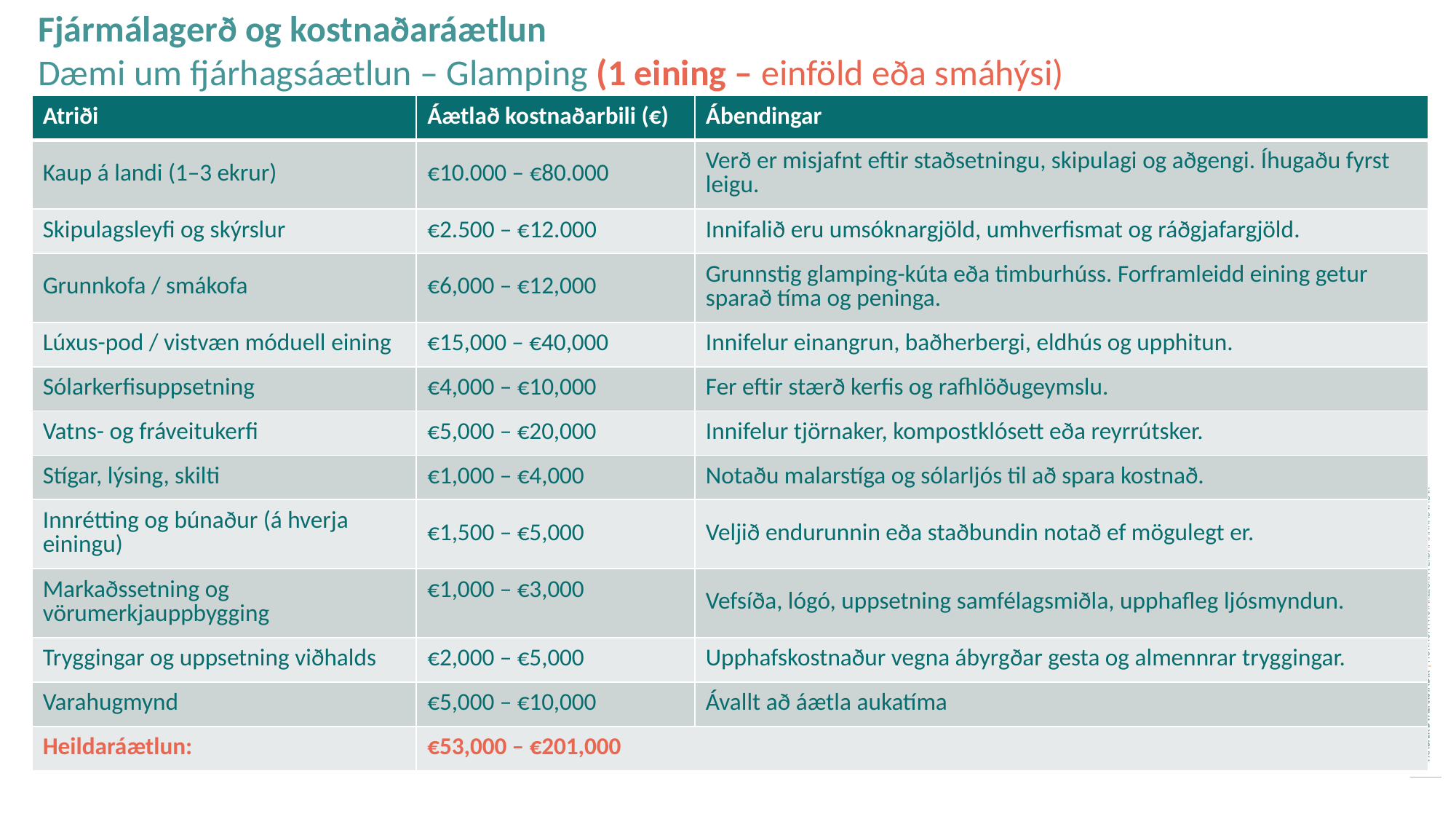

Fjármálagerð og kostnaðaráætlun
Dæmi um fjárhagsáætlun – Glamping (1 eining – einföld eða smáhýsi)

| Atriði | Áætlað kostnaðarbili (€) | Ábendingar |
| --- | --- | --- |
| Kaup á landi (1–3 ekrur) | €10.000 – €80.000 | Verð er misjafnt eftir staðsetningu, skipulagi og aðgengi. Íhugaðu fyrst leigu. |
| Skipulagsleyfi og skýrslur | €2.500 – €12.000 | Innifalið eru umsóknargjöld, umhverfismat og ráðgjafargjöld. |
| Grunnkofa / smákofa | €6,000 – €12,000 | Grunnstig glamping-kúta eða timburhúss. Forframleidd eining getur sparað tíma og peninga. |
| Lúxus-pod / vistvæn móduell eining | €15,000 – €40,000 | Innifelur einangrun, baðherbergi, eldhús og upphitun. |
| Sólarkerfisuppsetning | €4,000 – €10,000 | Fer eftir stærð kerfis og rafhlöðugeymslu. |
| Vatns- og fráveitukerfi | €5,000 – €20,000 | Innifelur tjörnaker, kompostklósett eða reyrrútsker. |
| Stígar, lýsing, skilti | €1,000 – €4,000 | Notaðu malarstíga og sólarljós til að spara kostnað. |
| Innrétting og búnaður (á hverja einingu) | €1,500 – €5,000 | Veljið endurunnin eða staðbundin notað ef mögulegt er. |
| Markaðssetning og vörumerkjauppbygging | €1,000 – €3,000 | Vefsíða, lógó, uppsetning samfélagsmiðla, upphafleg ljósmyndun. |
| Tryggingar og uppsetning viðhalds | €2,000 – €5,000 | Upphafskostnaður vegna ábyrgðar gesta og almennrar tryggingar. |
| Varahugmynd | €5,000 – €10,000 | Ávallt að áætla aukatíma |
| Heildaráætlun: | €53,000 – €201,000 |  |